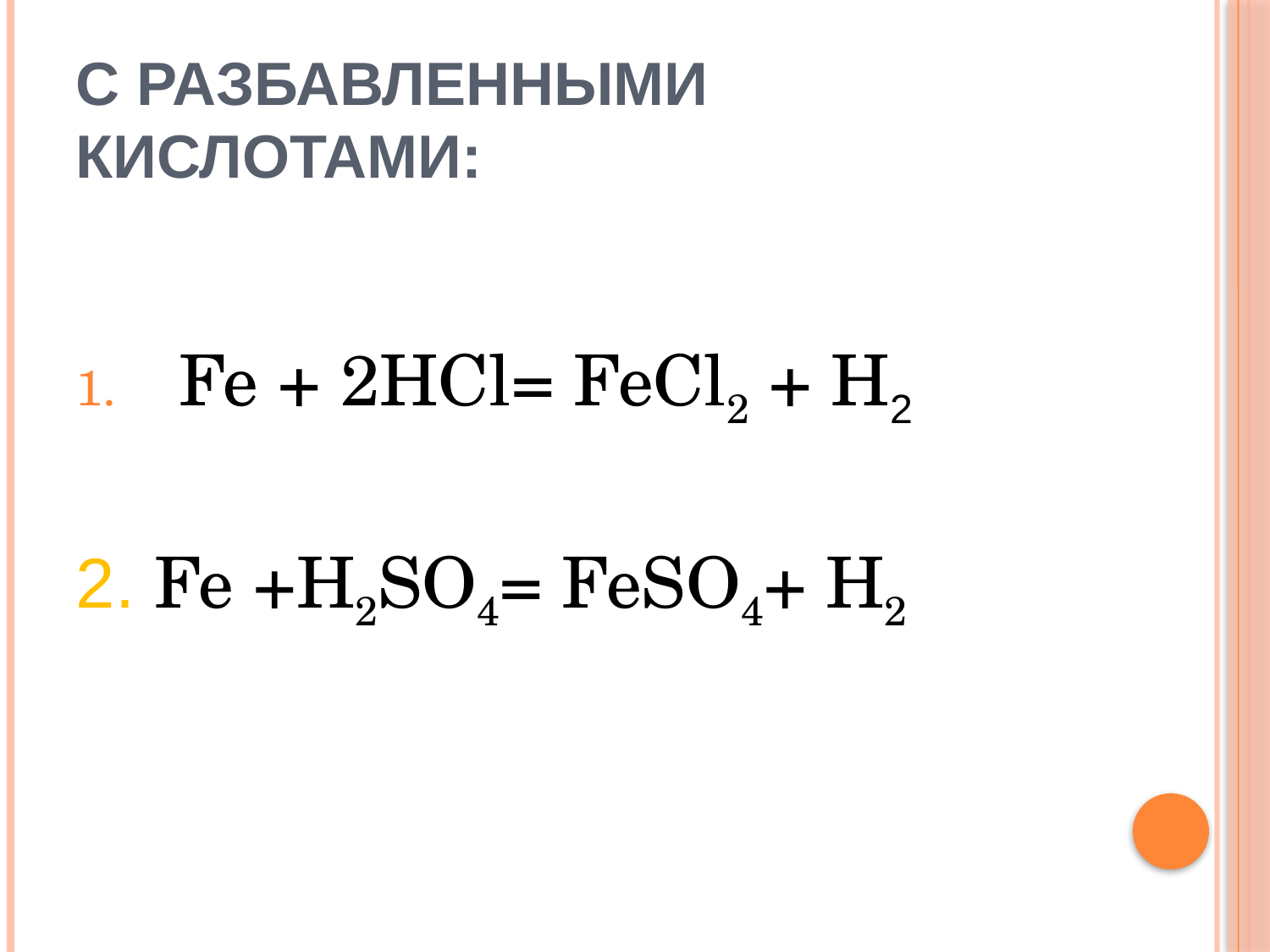

# С разбавленными кислотами:

Fe + 2HCl= FeCl2 + H2

2. Fe +H2SO4= FeSO4+ H2